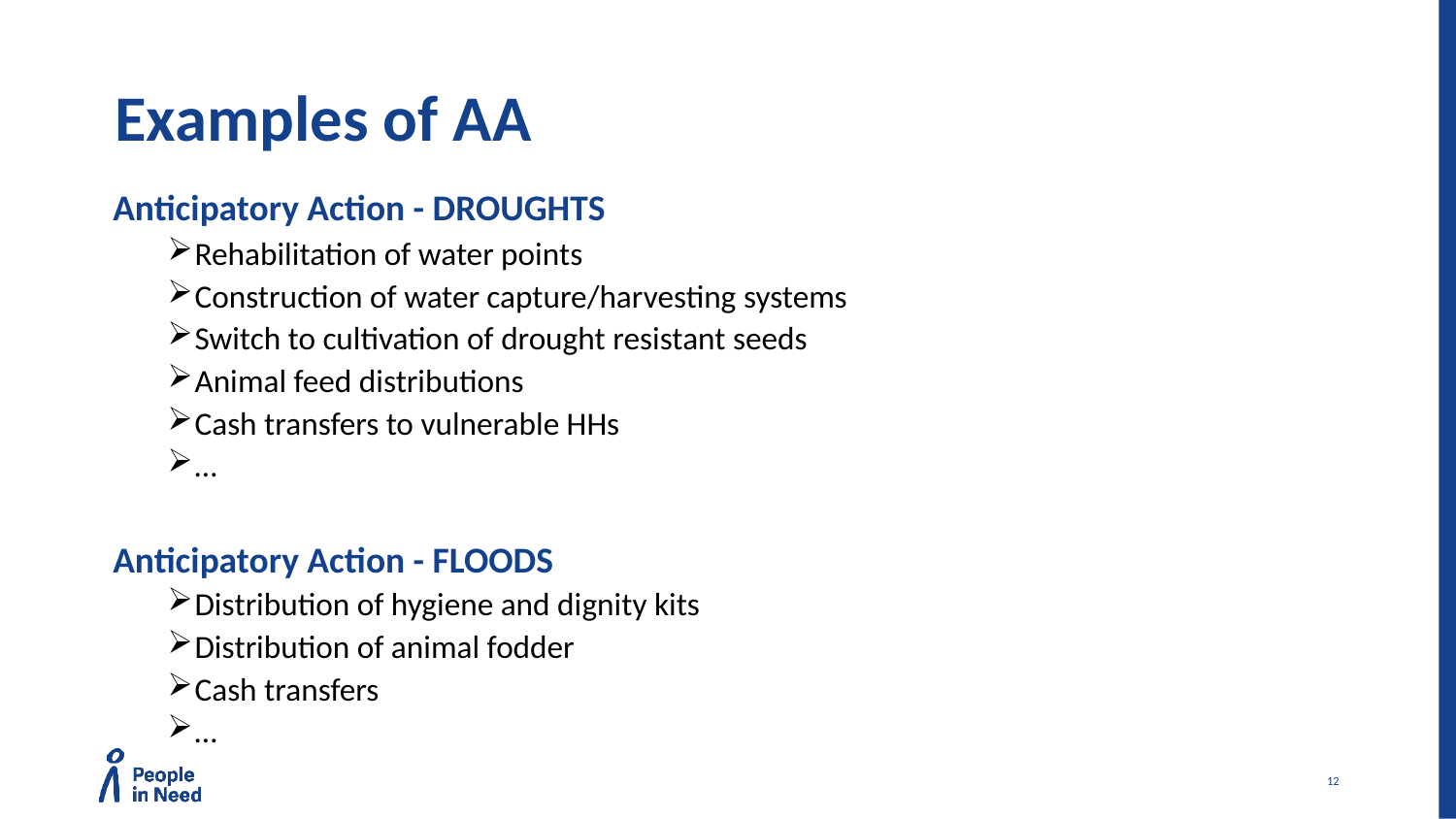

# Examples of AA
Anticipatory Action - DROUGHTS
Rehabilitation of water points
Construction of water capture/harvesting systems
Switch to cultivation of drought resistant seeds
Animal feed distributions
Cash transfers to vulnerable HHs
…

Anticipatory Action - FLOODS
Distribution of hygiene and dignity kits
Distribution of animal fodder
Cash transfers
…